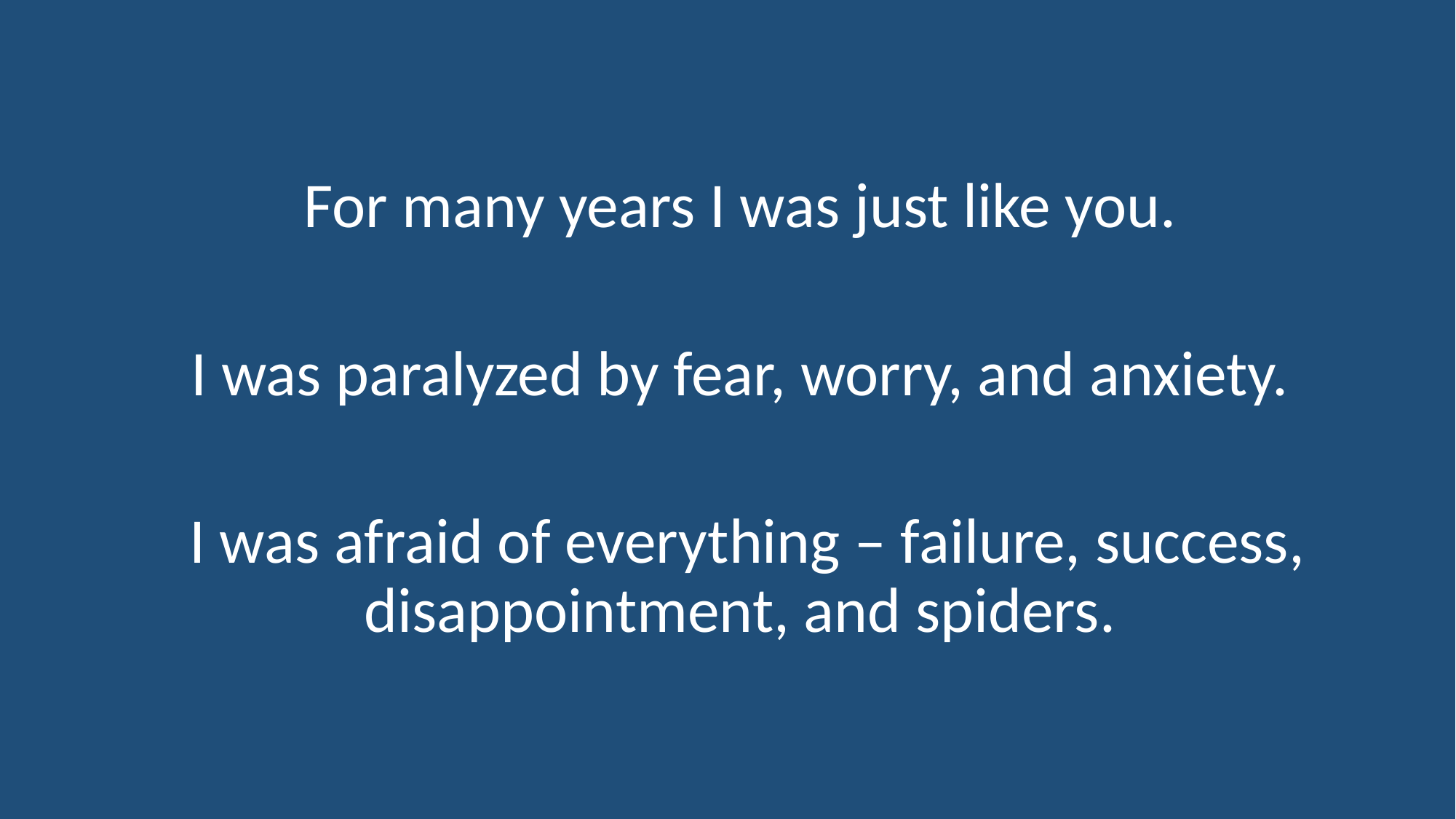

For many years I was just like you.

I was paralyzed by fear, worry, and anxiety.

I was afraid of everything – failure, success, disappointment, and spiders.